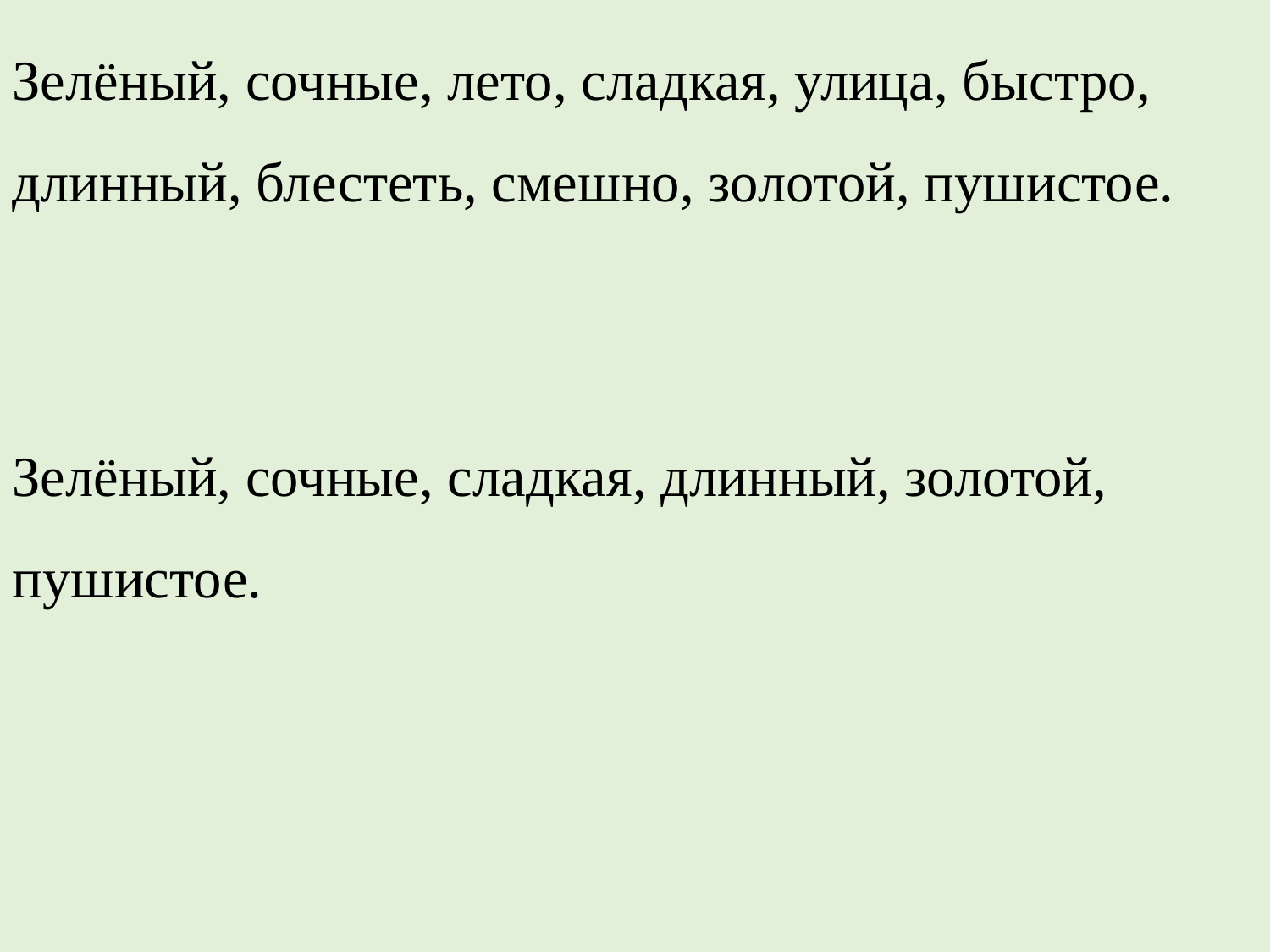

Зелёный, сочные, лето, сладкая, улица, быстро, длинный, блестеть, смешно, золотой, пушистое.
Зелёный, сочные, сладкая, длинный, золотой, пушистое.